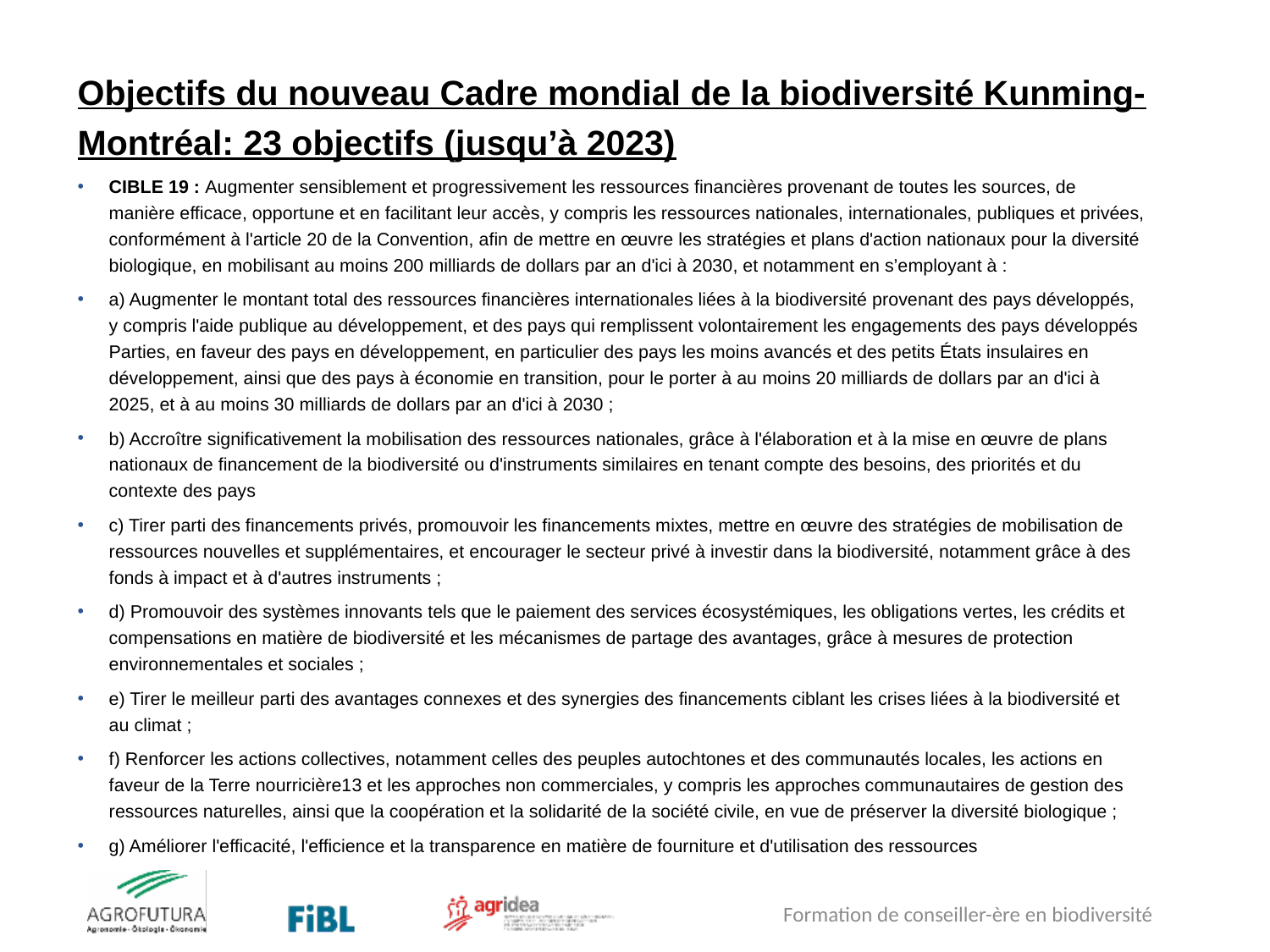

Objectifs du nouveau Cadre mondial de la biodiversité Kunming-Montréal: 23 objectifs (jusqu’à 2023)
CIBLE 19 : Augmenter sensiblement et progressivement les ressources financières provenant de toutes les sources, de manière efficace, opportune et en facilitant leur accès, y compris les ressources nationales, internationales, publiques et privées, conformément à l'article 20 de la Convention, afin de mettre en œuvre les stratégies et plans d'action nationaux pour la diversité biologique, en mobilisant au moins 200 milliards de dollars par an d'ici à 2030, et notamment en s’employant à :
a) Augmenter le montant total des ressources financières internationales liées à la biodiversité provenant des pays développés, y compris l'aide publique au développement, et des pays qui remplissent volontairement les engagements des pays développés Parties, en faveur des pays en développement, en particulier des pays les moins avancés et des petits États insulaires en développement, ainsi que des pays à économie en transition, pour le porter à au moins 20 milliards de dollars par an d'ici à 2025, et à au moins 30 milliards de dollars par an d'ici à 2030 ;
b) Accroître significativement la mobilisation des ressources nationales, grâce à l'élaboration et à la mise en œuvre de plans nationaux de financement de la biodiversité ou d'instruments similaires en tenant compte des besoins, des priorités et du contexte des pays
c) Tirer parti des financements privés, promouvoir les financements mixtes, mettre en œuvre des stratégies de mobilisation de ressources nouvelles et supplémentaires, et encourager le secteur privé à investir dans la biodiversité, notamment grâce à des fonds à impact et à d'autres instruments ;
d) Promouvoir des systèmes innovants tels que le paiement des services écosystémiques, les obligations vertes, les crédits et compensations en matière de biodiversité et les mécanismes de partage des avantages, grâce à mesures de protection environnementales et sociales ;
e) Tirer le meilleur parti des avantages connexes et des synergies des financements ciblant les crises liées à la biodiversité et au climat ;
f) Renforcer les actions collectives, notamment celles des peuples autochtones et des communautés locales, les actions en faveur de la Terre nourricière13 et les approches non commerciales, y compris les approches communautaires de gestion des ressources naturelles, ainsi que la coopération et la solidarité de la société civile, en vue de préserver la diversité biologique ;
g) Améliorer l'efficacité, l'efficience et la transparence en matière de fourniture et d'utilisation des ressources

Formation de conseiller-ère en biodiversité